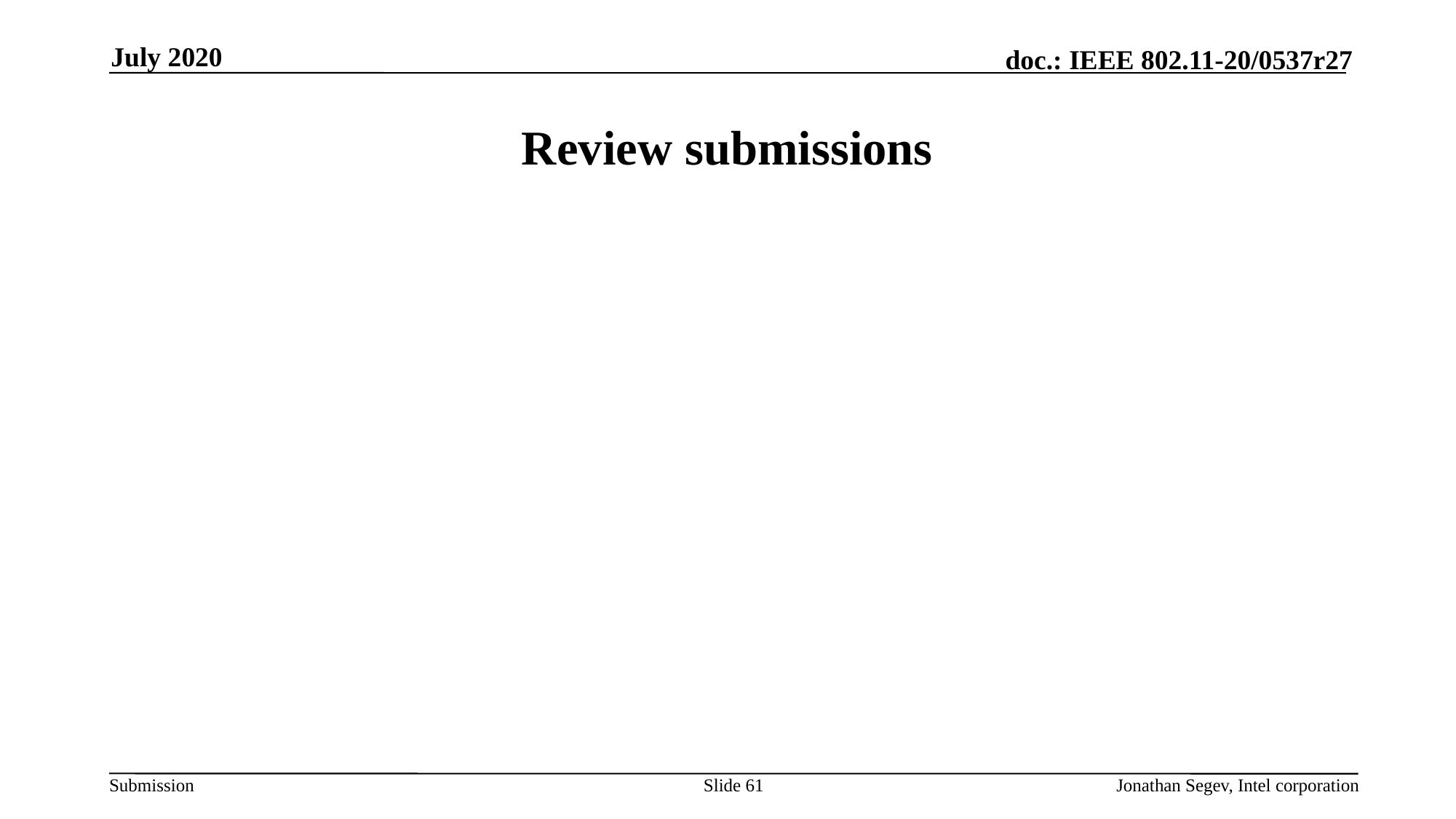

July 2020
# Review submissions

Slide 61
Jonathan Segev, Intel corporation